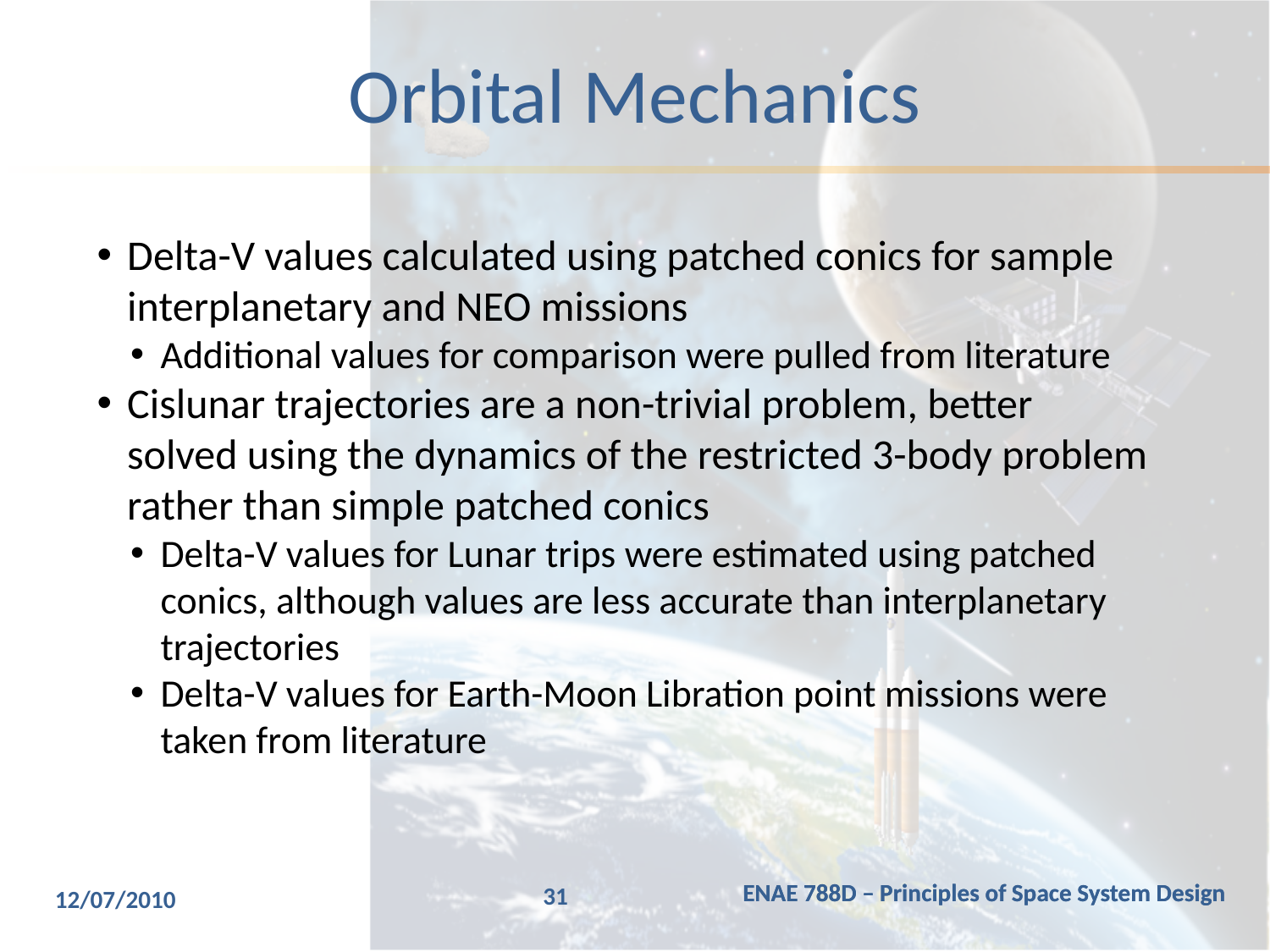

# Orbital Mechanics
Delta-V values calculated using patched conics for sample interplanetary and NEO missions
Additional values for comparison were pulled from literature
Cislunar trajectories are a non-trivial problem, better solved using the dynamics of the restricted 3-body problem rather than simple patched conics
Delta-V values for Lunar trips were estimated using patched conics, although values are less accurate than interplanetary trajectories
Delta-V values for Earth-Moon Libration point missions were taken from literature